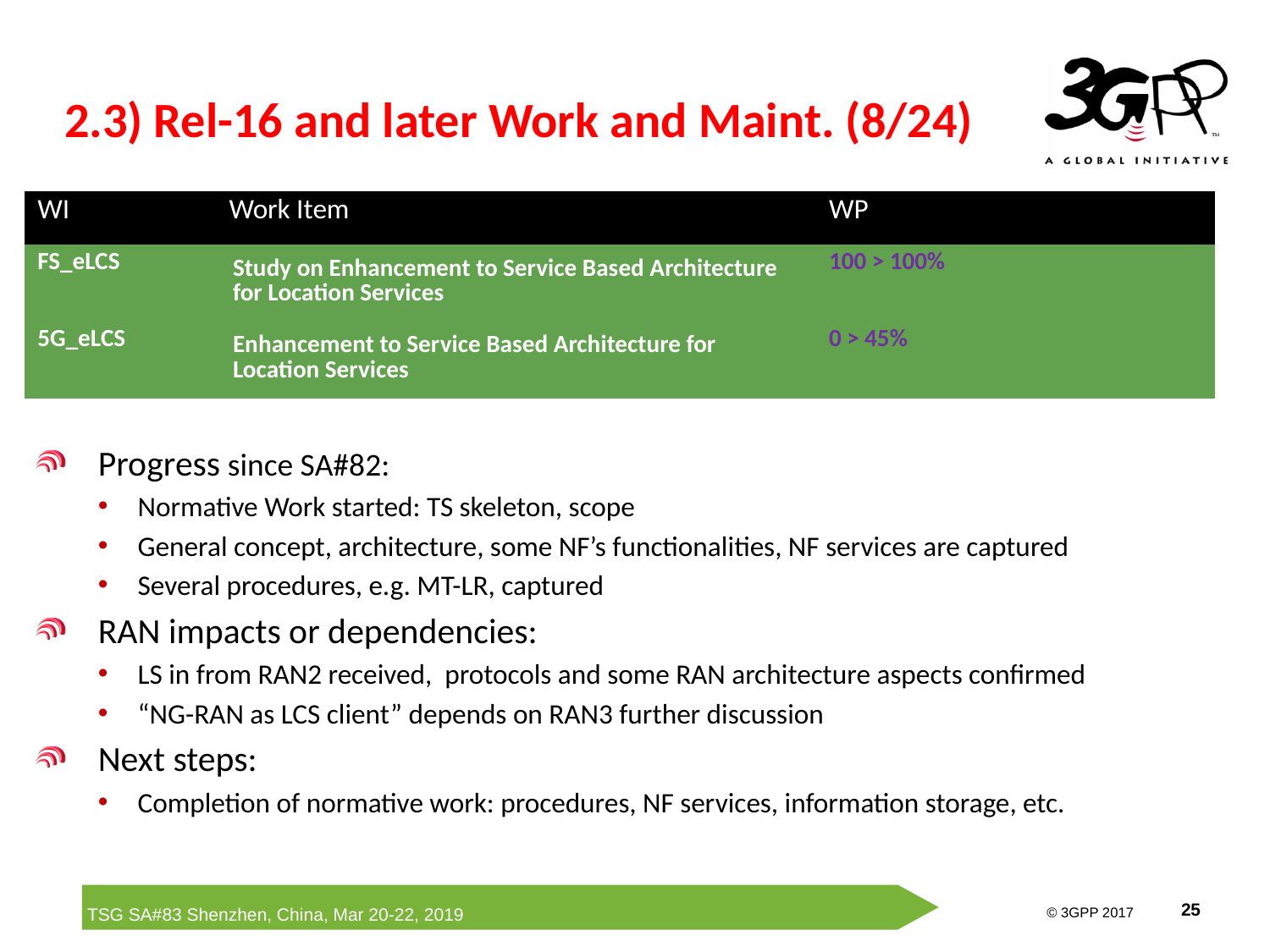

# 2.3) Rel-16 and later Work and Maint. (8/24)
| WI | Work Item | WP |  |  |
| --- | --- | --- | --- | --- |
| FS\_eLCS | Study on Enhancement to Service Based Architecture for Location Services | 100 > 100% |  |  |
| 5G\_eLCS | Enhancement to Service Based Architecture for Location Services | 0 > 45% |  |  |
Progress since SA#82:
Normative Work started: TS skeleton, scope
General concept, architecture, some NF’s functionalities, NF services are captured
Several procedures, e.g. MT-LR, captured
RAN impacts or dependencies:
LS in from RAN2 received,  protocols and some RAN architecture aspects confirmed
“NG-RAN as LCS client” depends on RAN3 further discussion
Next steps:
Completion of normative work: procedures, NF services, information storage, etc.